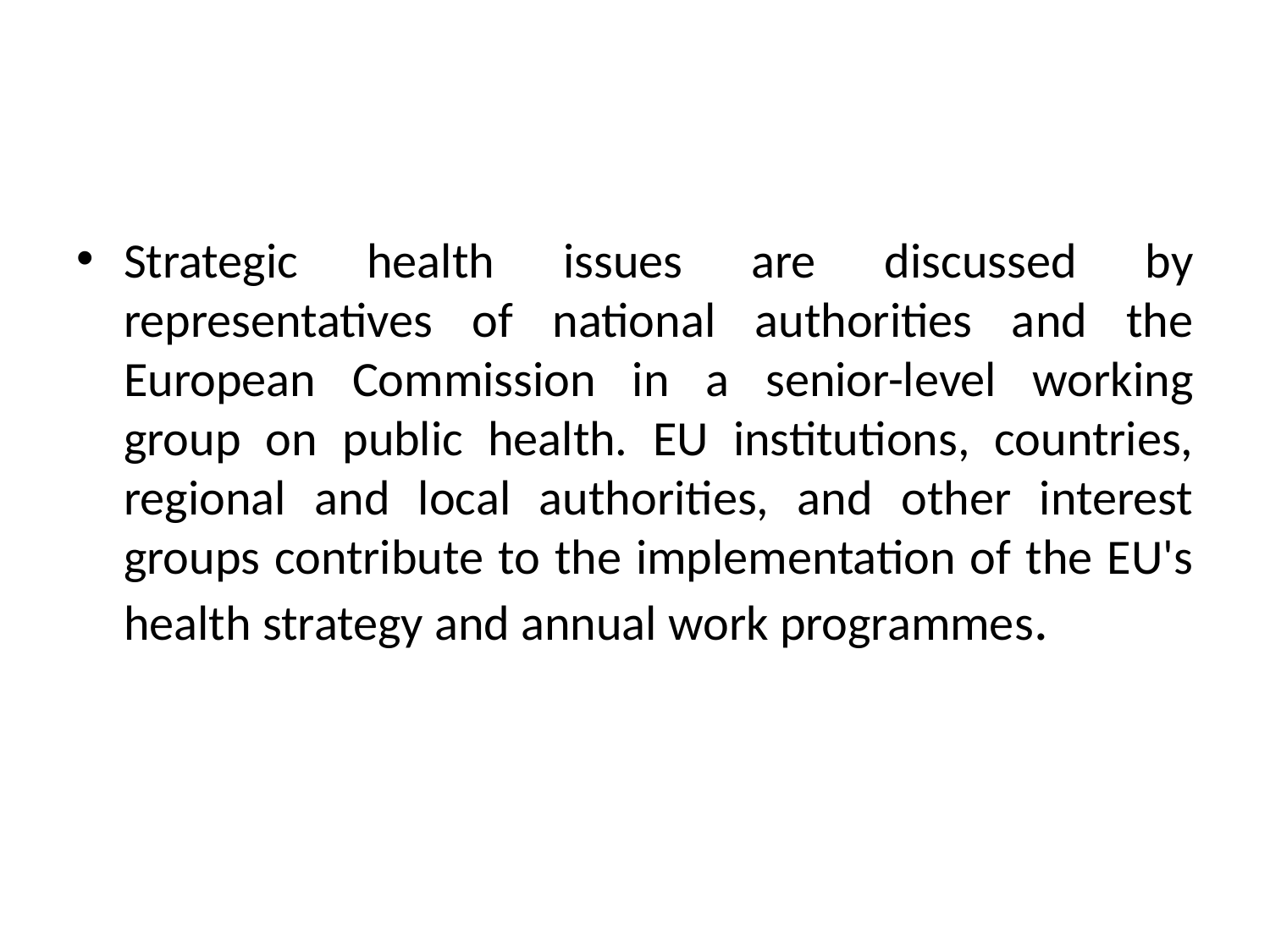

#
Strategic health issues are discussed by representatives of national authorities and the European Commission in a senior-level working group on public health. EU institutions, countries, regional and local authorities, and other interest groups contribute to the implementation of the EU's health strategy and annual work programmes.